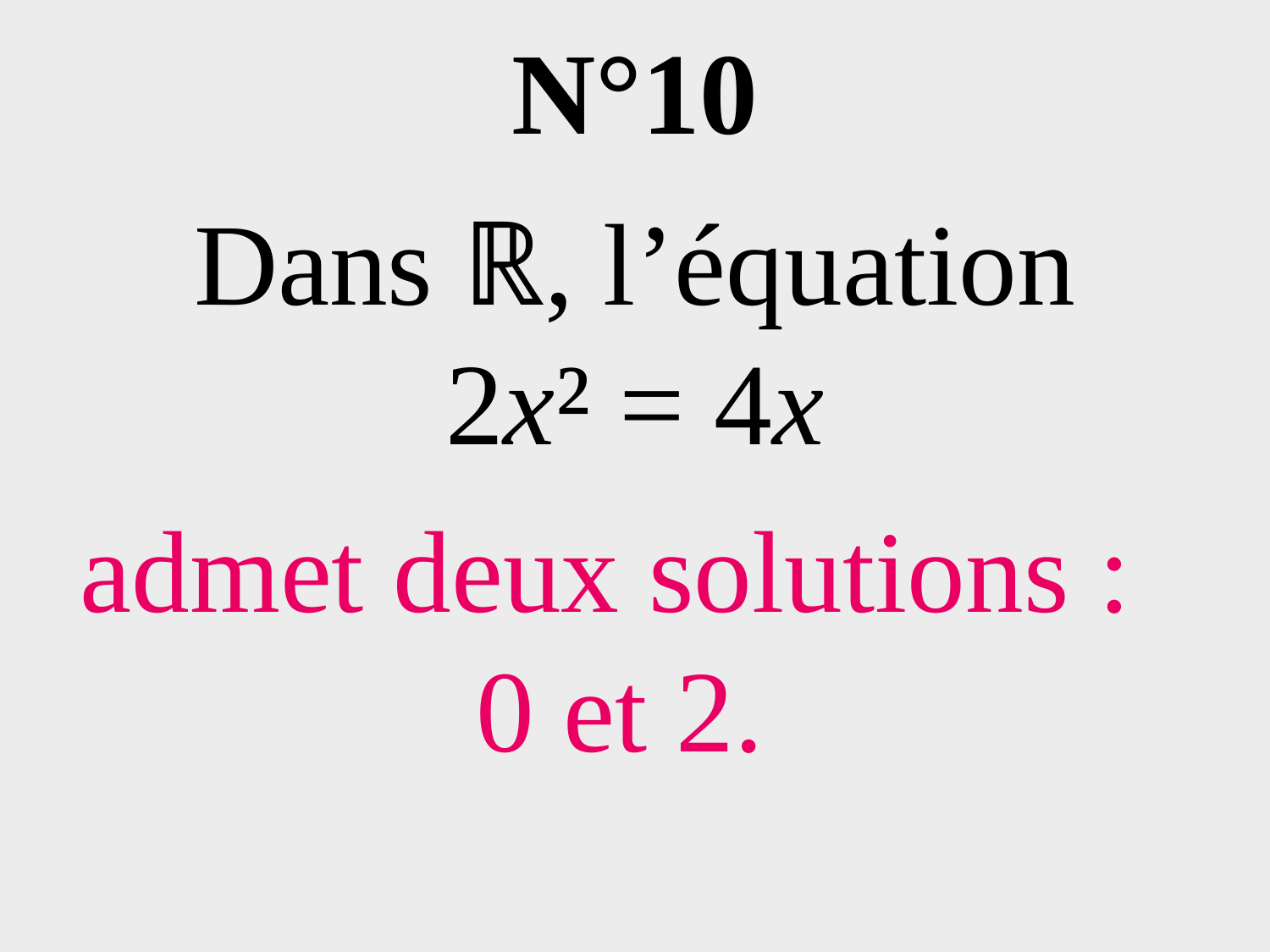

# N°10

Dans ℝ, l’équation
2x² = 4x
admet deux solutions :
0 et 2.